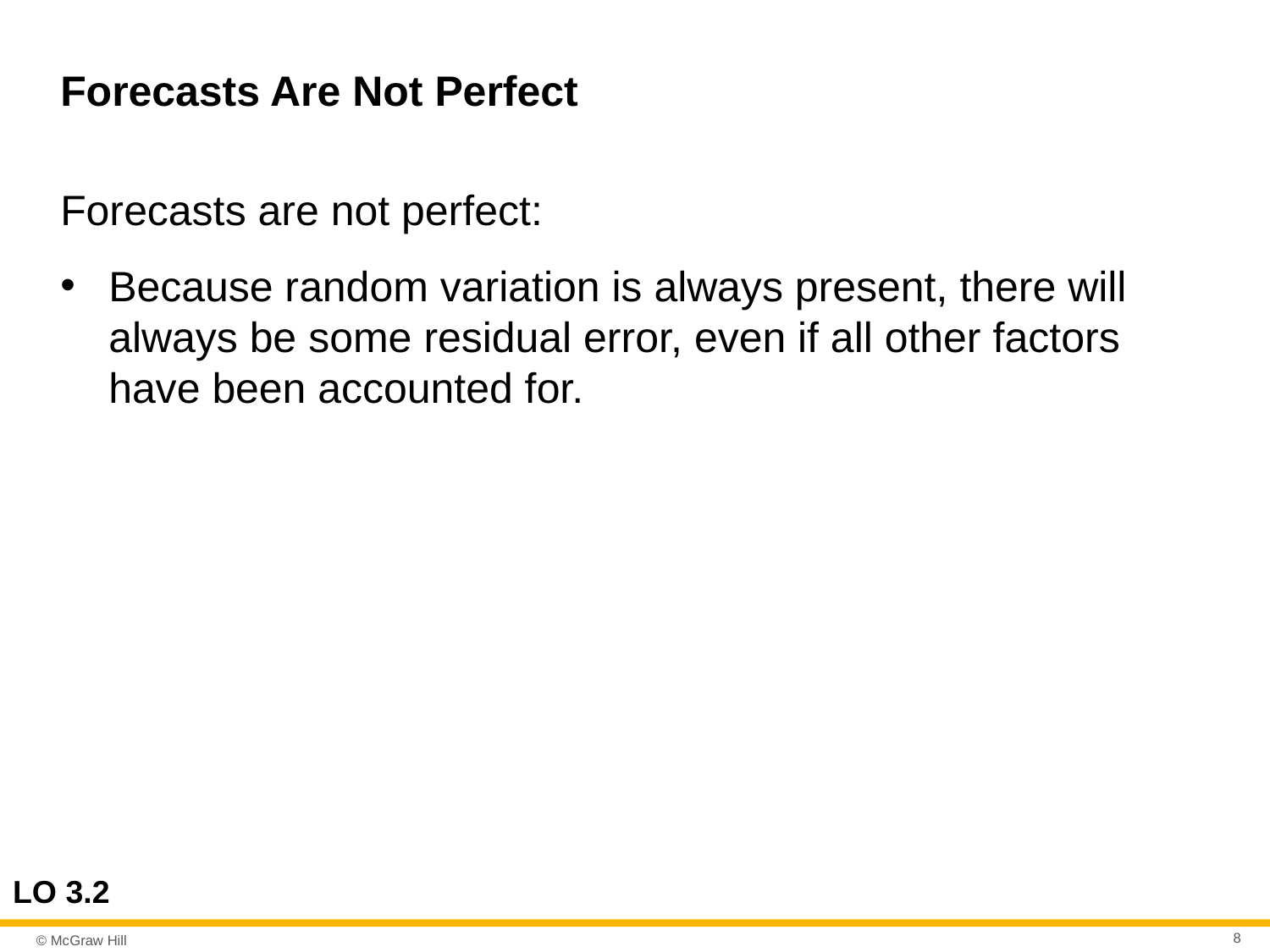

# Forecasts Are Not Perfect
Forecasts are not perfect:
Because random variation is always present, there will always be some residual error, even if all other factors have been accounted for.
LO 3.2